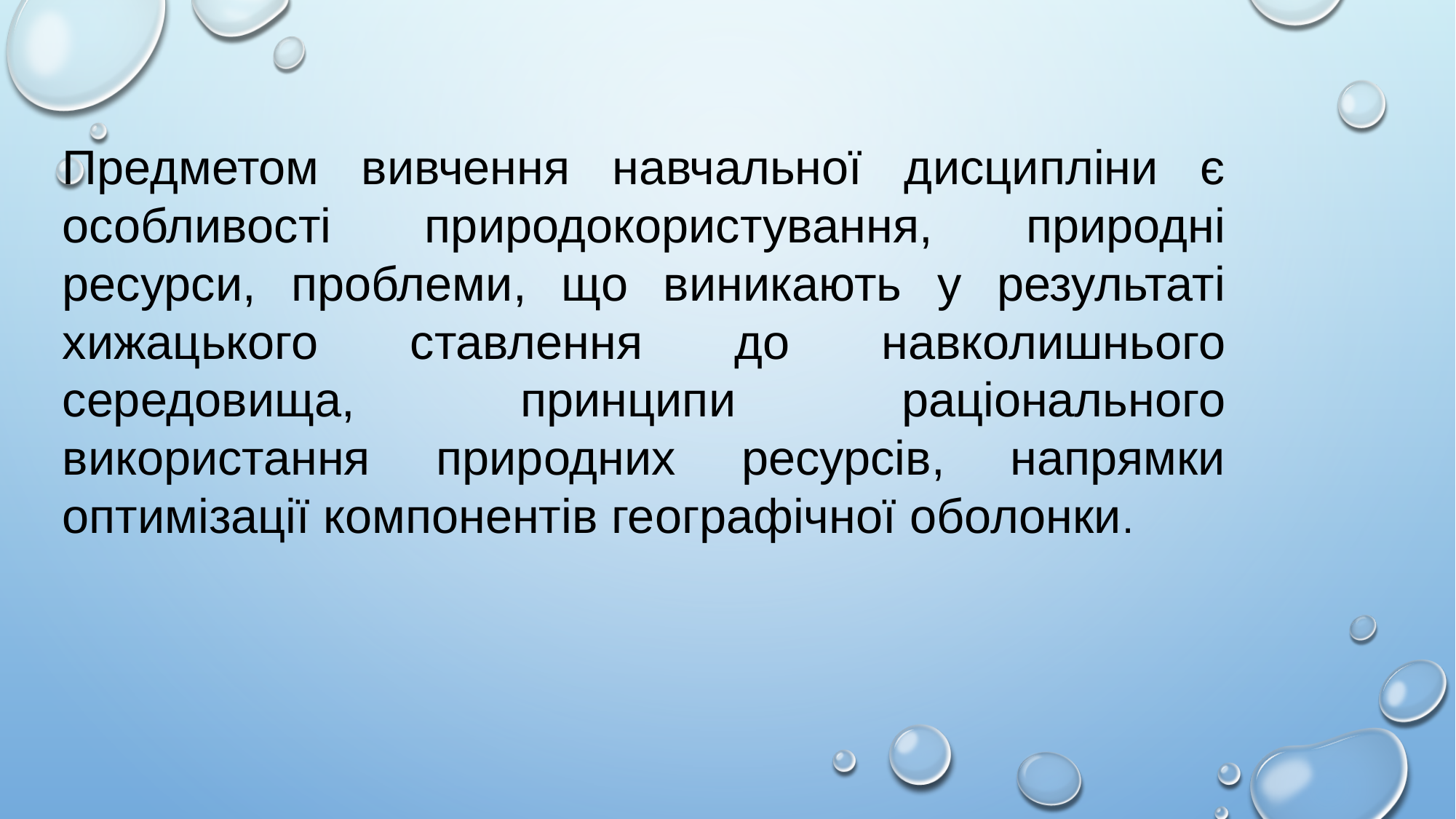

Предметом вивчення навчальної дисципліни є особливості природокористування, природні ресурси, проблеми, що виникають у результаті хижацького ставлення до навколишнього середовища, принципи раціонального використання природних ресурсів, напрямки оптимізації компонентів географічної оболонки.